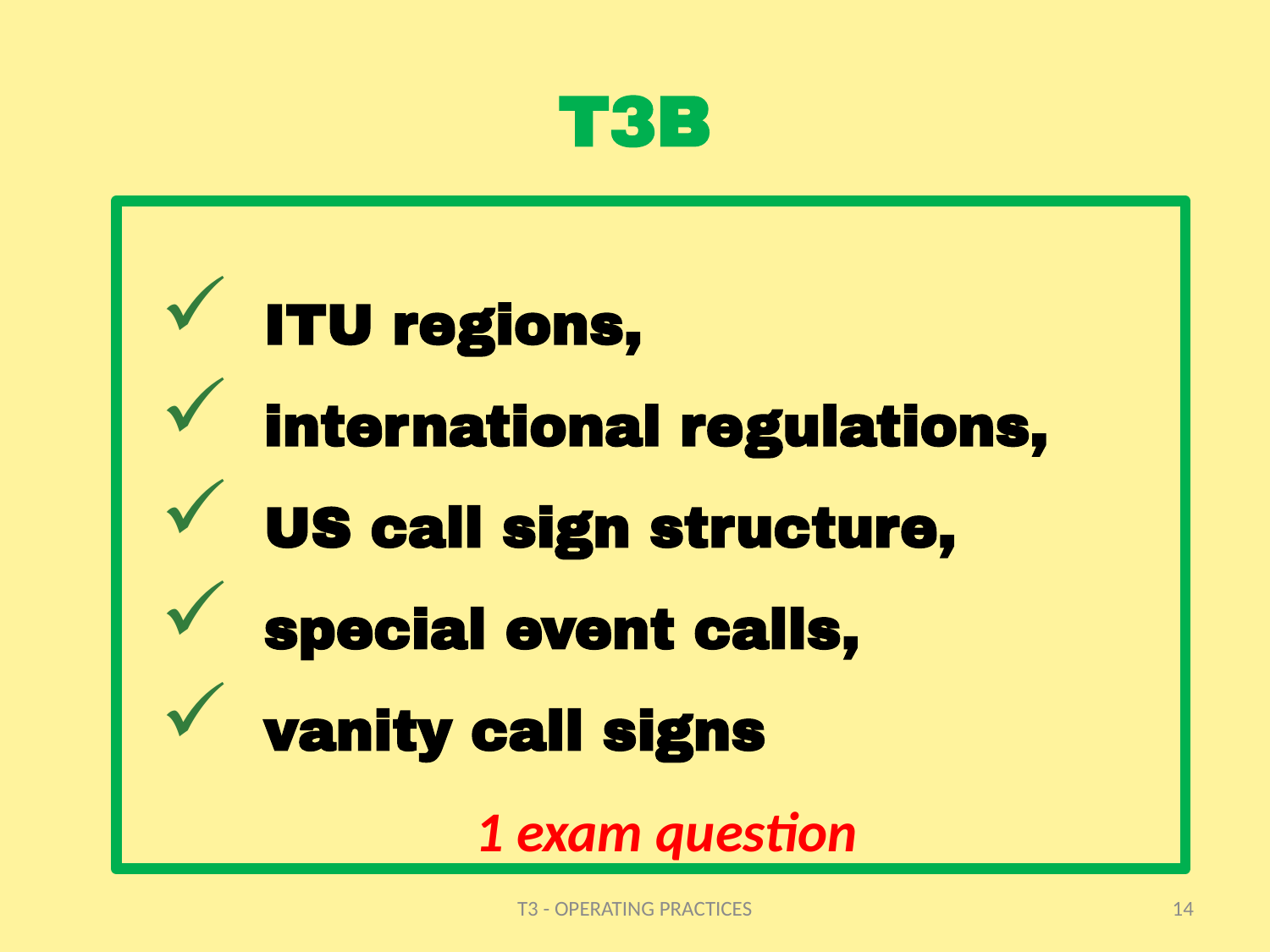

# T3B

ITU regions,
international regulations,
US call sign structure,
special event calls,
vanity call signs
1 exam question
T3 - OPERATING PRACTICES
14